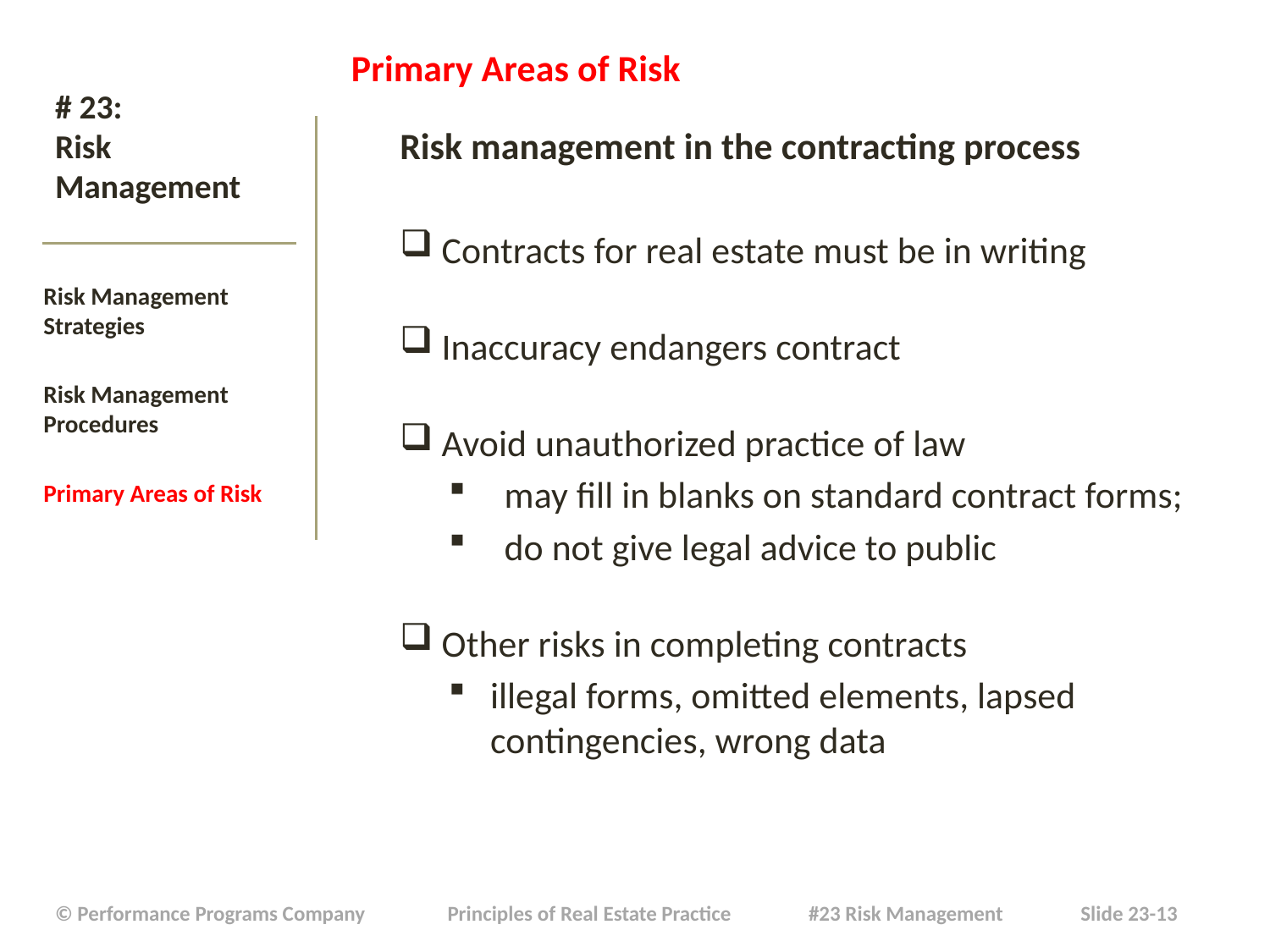

Primary Areas of Risk

Risk management in the contracting process

Contracts for real estate must be in writing
Inaccuracy endangers contract
Avoid unauthorized practice of law
may fill in blanks on standard contract forms;
do not give legal advice to public
Other risks in completing contracts
illegal forms, omitted elements, lapsed contingencies, wrong data

# # 23: Risk Management

Risk Management Strategies

Risk Management Procedures

Primary Areas of Risk

| © Performance Programs Company Principles of Real Estate Practice #23 Risk Management Slide 23-13 |
| --- |